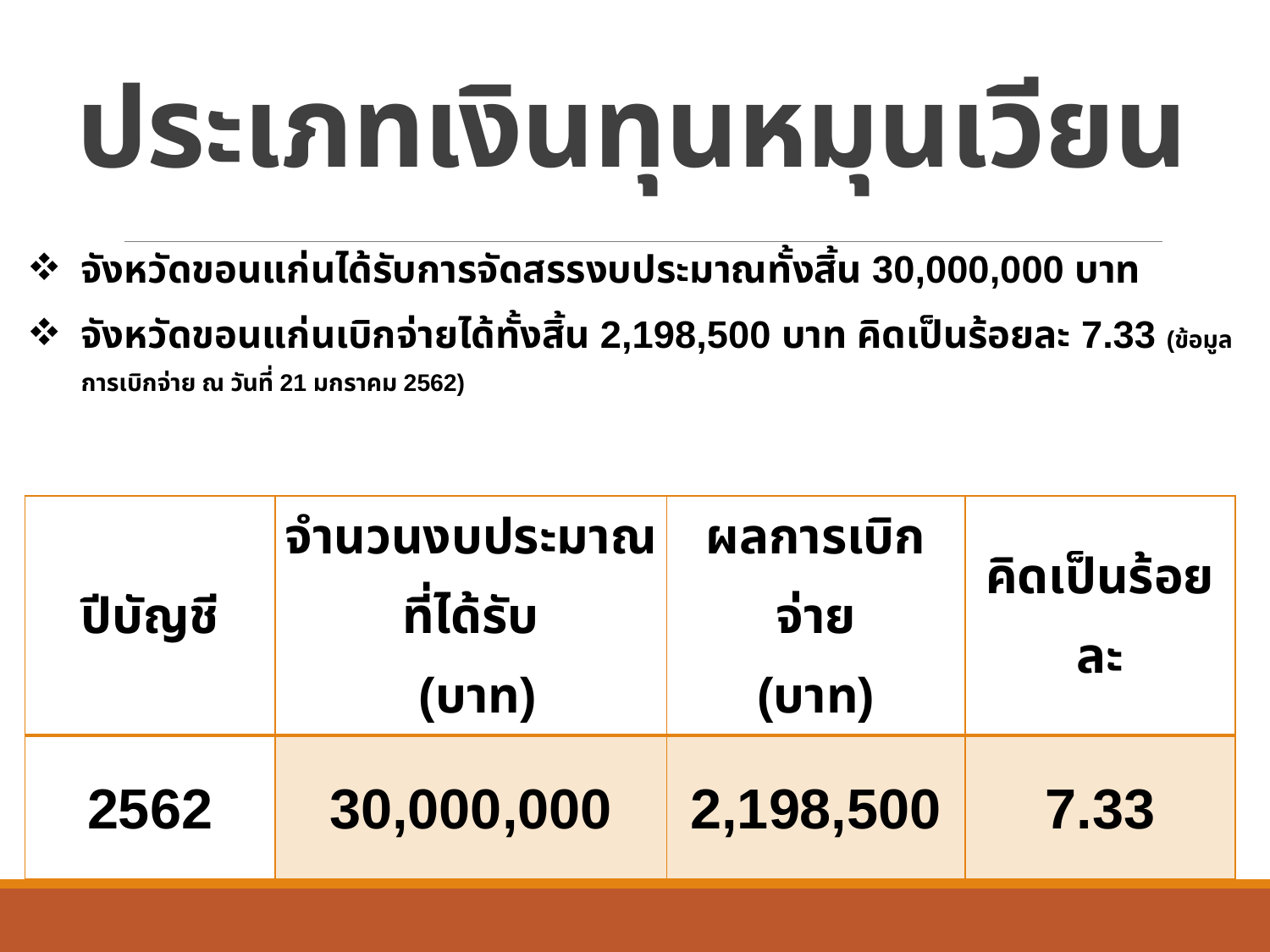

# ประเภทเงินทุนหมุนเวียน
จังหวัดขอนแก่นได้รับการจัดสรรงบประมาณทั้งสิ้น 30,000,000 บาท
จังหวัดขอนแก่นเบิกจ่ายได้ทั้งสิ้น 2,198,500 บาท คิดเป็นร้อยละ 7.33 (ข้อมูลการเบิกจ่าย ณ วันที่ 21 มกราคม 2562)
| ปีบัญชี | จำนวนงบประมาณที่ได้รับ (บาท) | ผลการเบิกจ่าย (บาท) | คิดเป็นร้อยละ |
| --- | --- | --- | --- |
| 2562 | 30,000,000 | 2,198,500 | 7.33 |